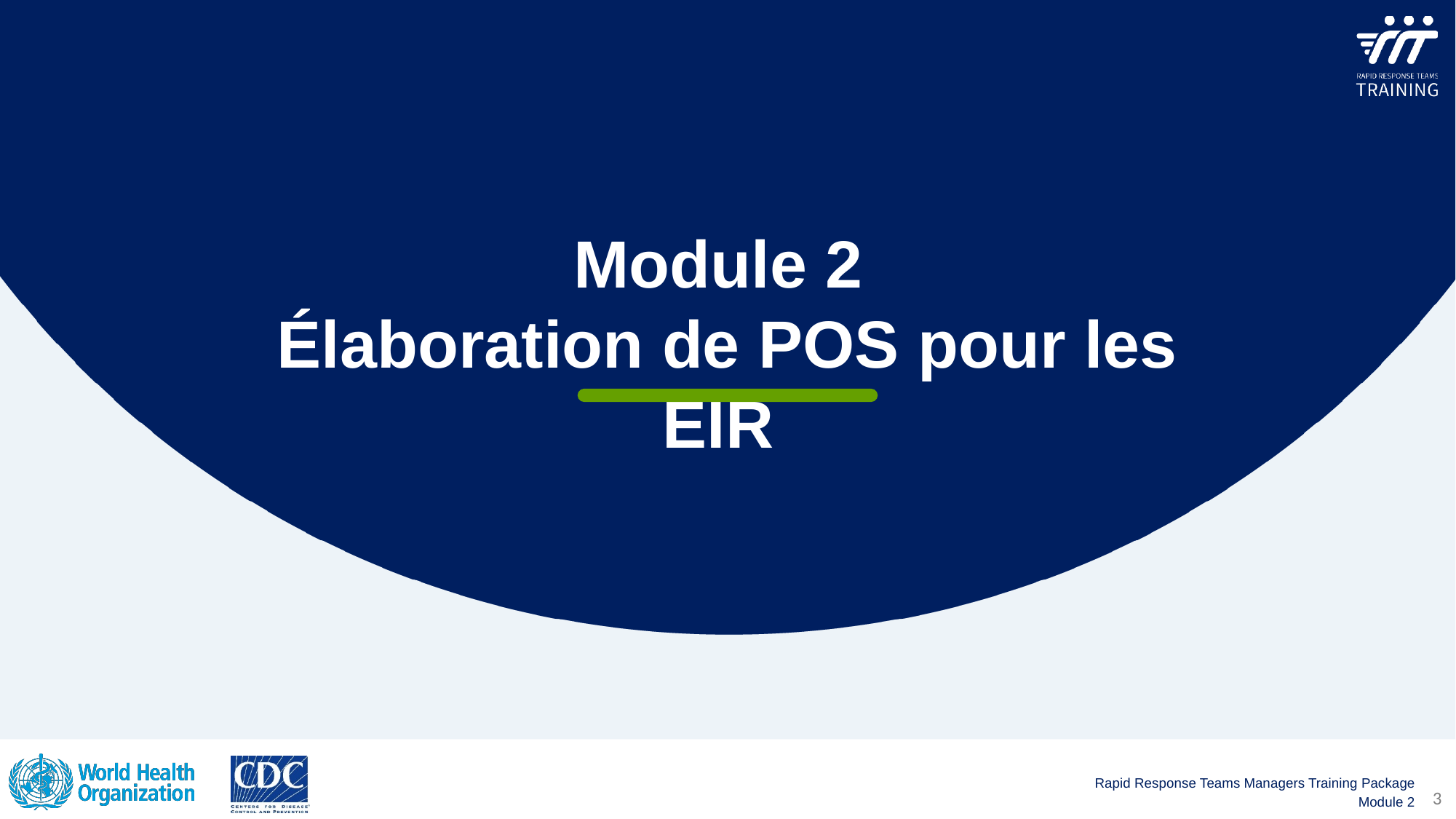

Module 2
Élaboration de POS pour les EIR

3